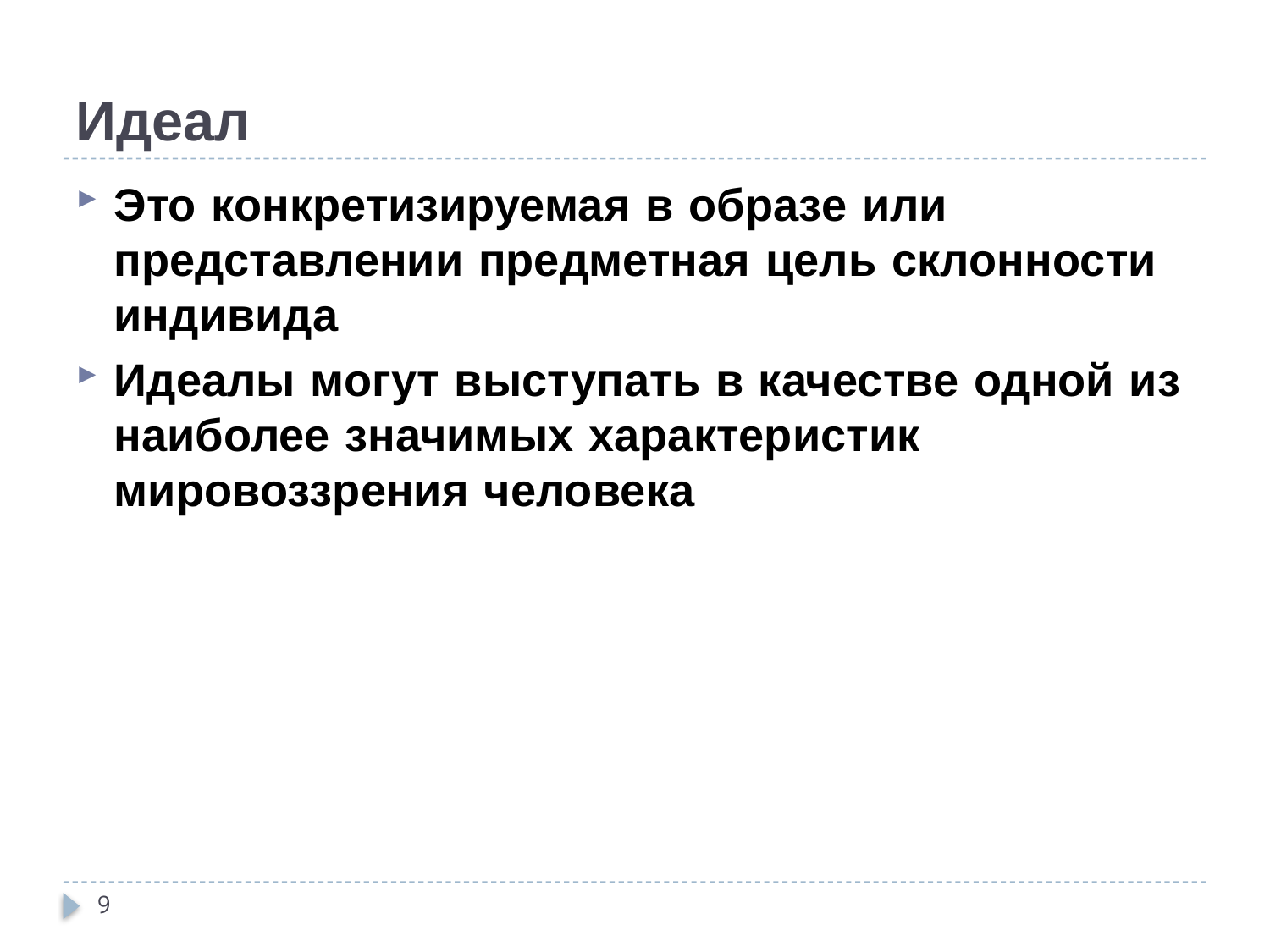

# Идеал
Это конкретизируемая в образе или представлении предметная цель склонности индивида
Идеалы могут выступать в качестве одной из наиболее значимых характеристик мировоззрения человека
9